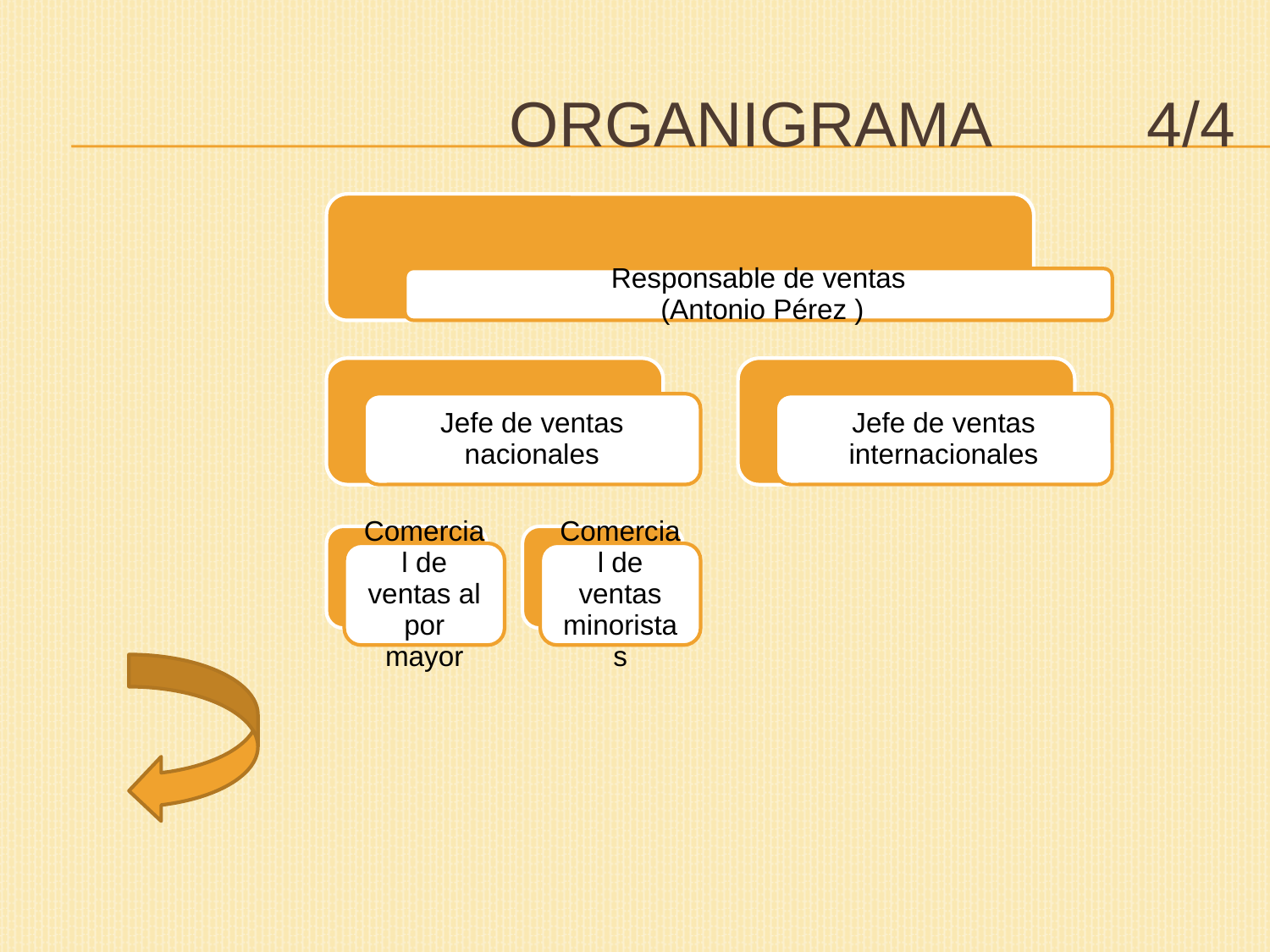

# organigrama         4/4
Responsable de ventas
 (Antonio Pérez )
Jefe de ventas nacionales
Comercial de ventas al por mayor
Comercial de ventas minoristas
Jefe de ventas internacionales